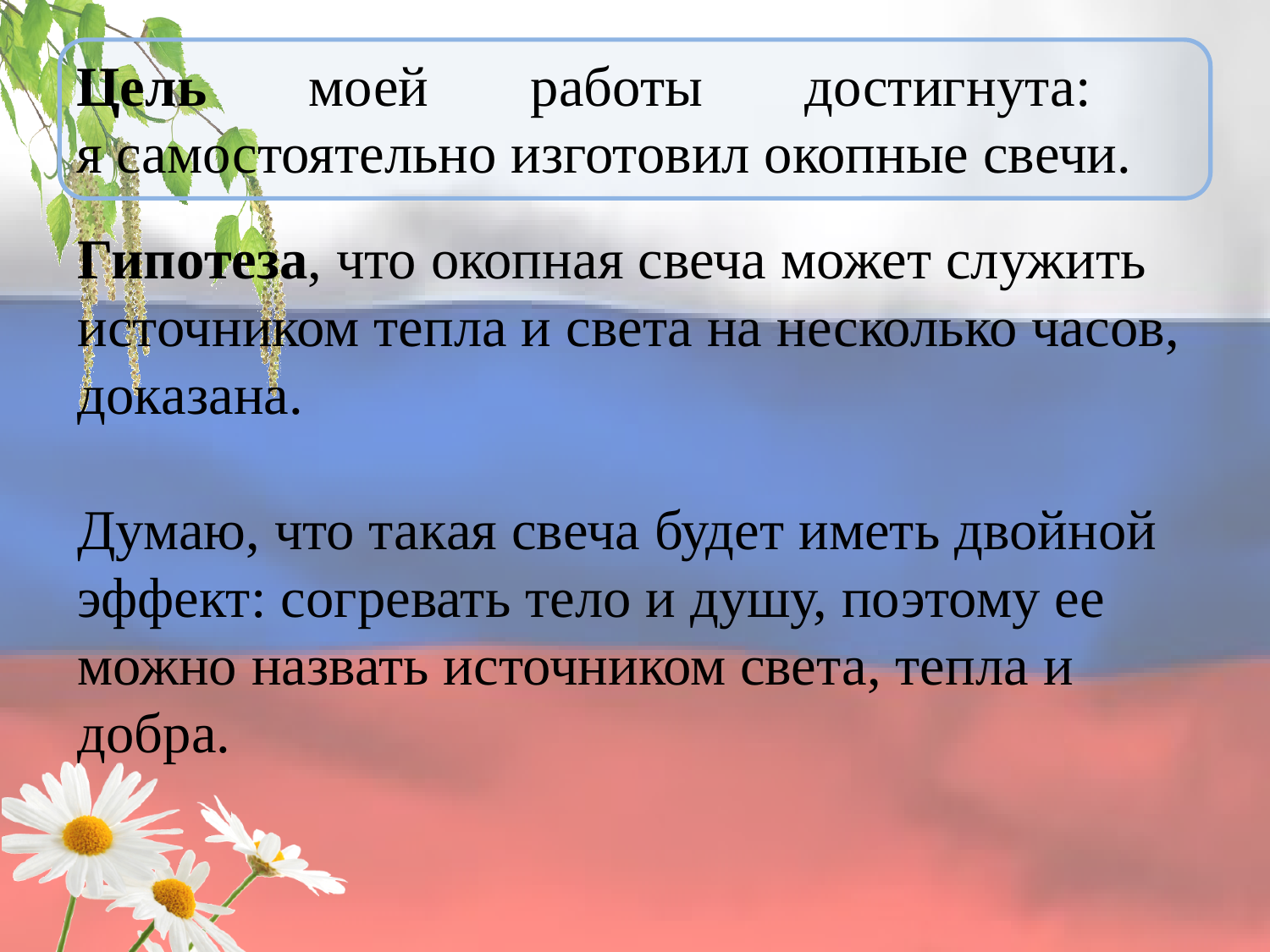

# Цель моей работы достигнута: я самостоятельно изготовил окопные свечи.
Гипотеза, что окопная свеча может служить источником тепла и света на несколько часов, доказана.                                                                                                                                                  Думаю, что такая свеча будет иметь двойной  эффект: согревать тело и душу, поэтому ее можно назвать источником света, тепла и добра.